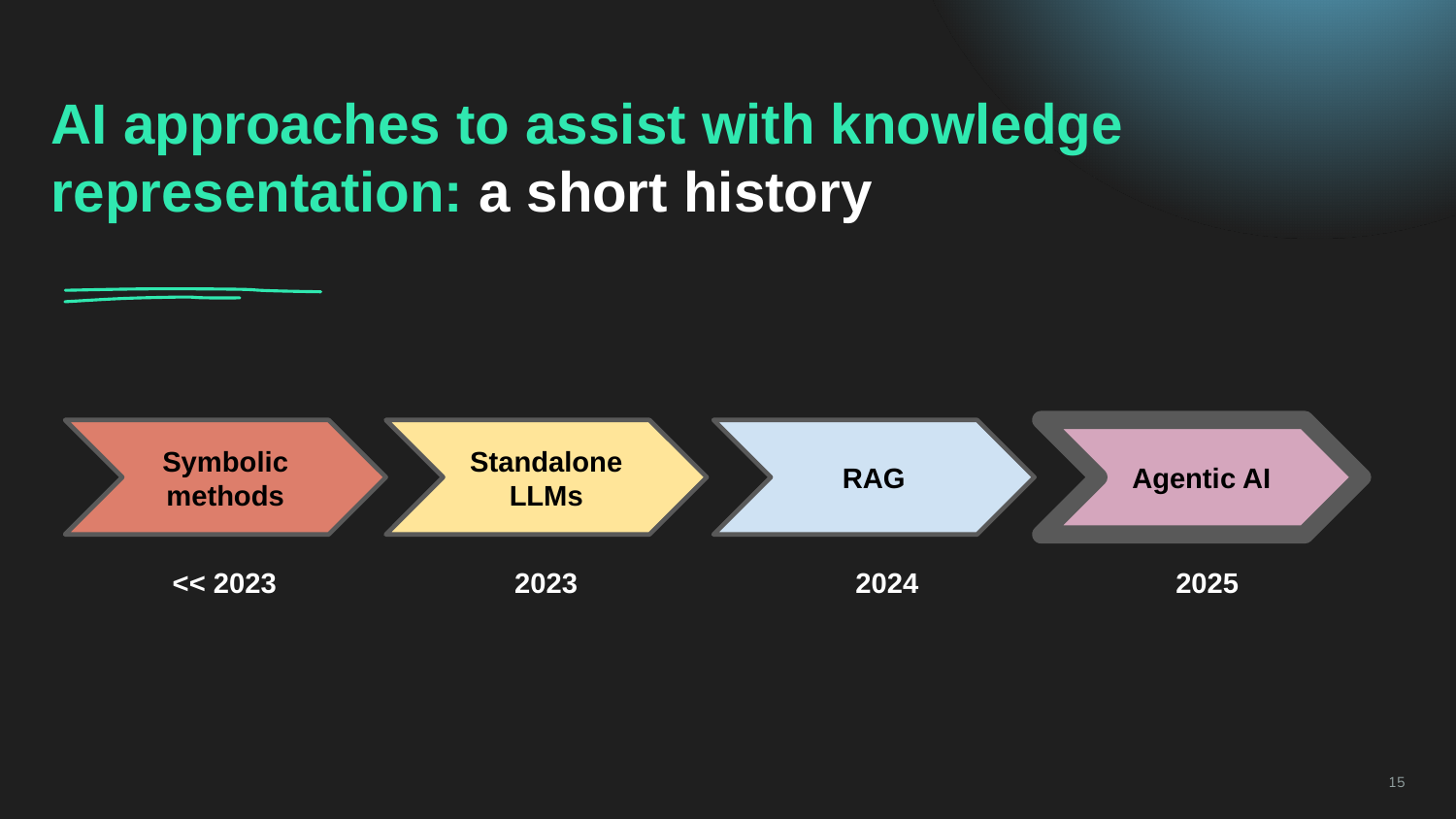

# AI approaches to assist with knowledge representation: a short history

Symbolic methods
Standalone LLMs
RAG
Agentic AI
<< 2023
2023
2024
2025